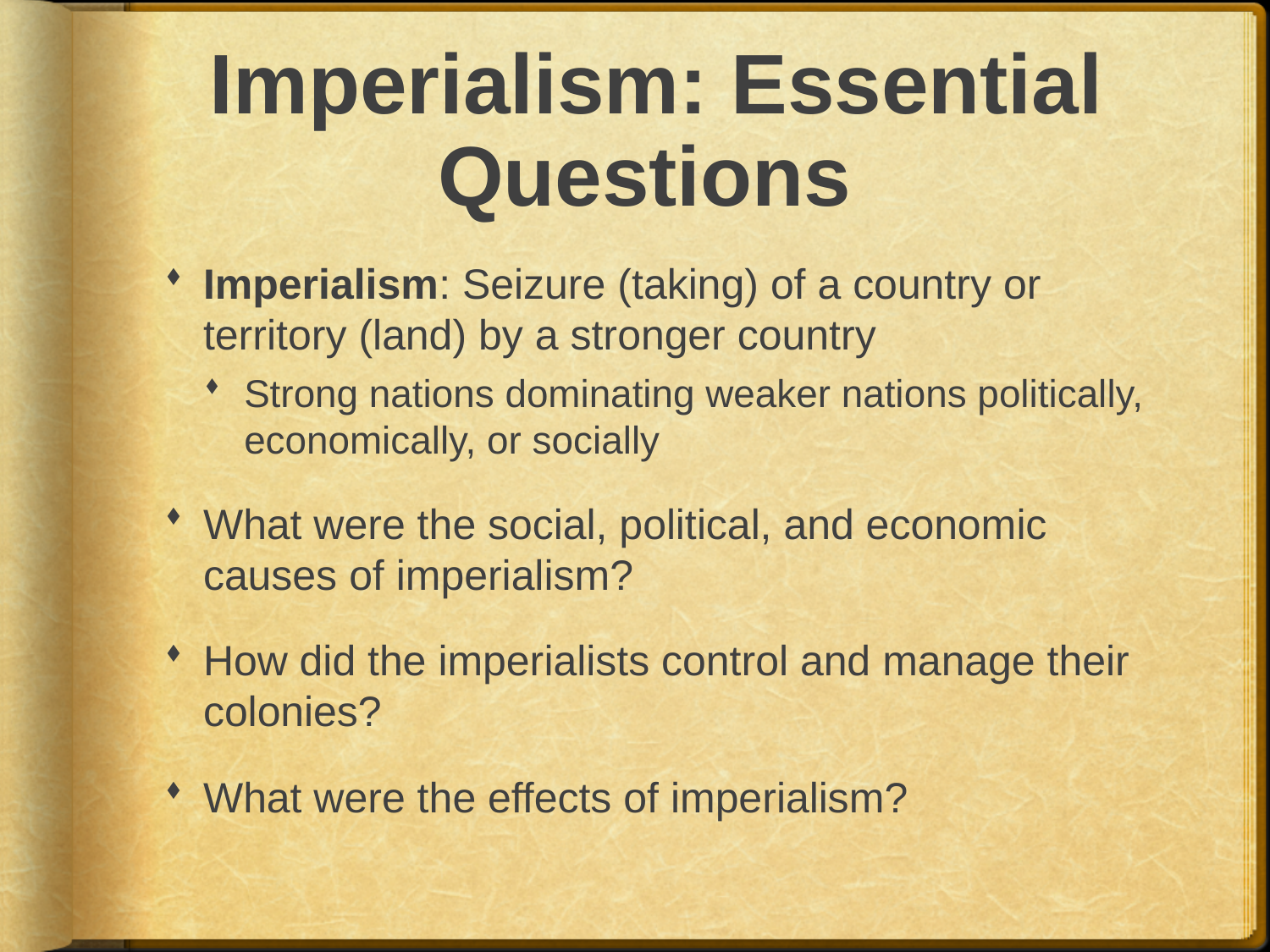

# Imperialism: Essential Questions
Imperialism: Seizure (taking) of a country or territory (land) by a stronger country
Strong nations dominating weaker nations politically, economically, or socially
What were the social, political, and economic causes of imperialism?
How did the imperialists control and manage their colonies?
What were the effects of imperialism?